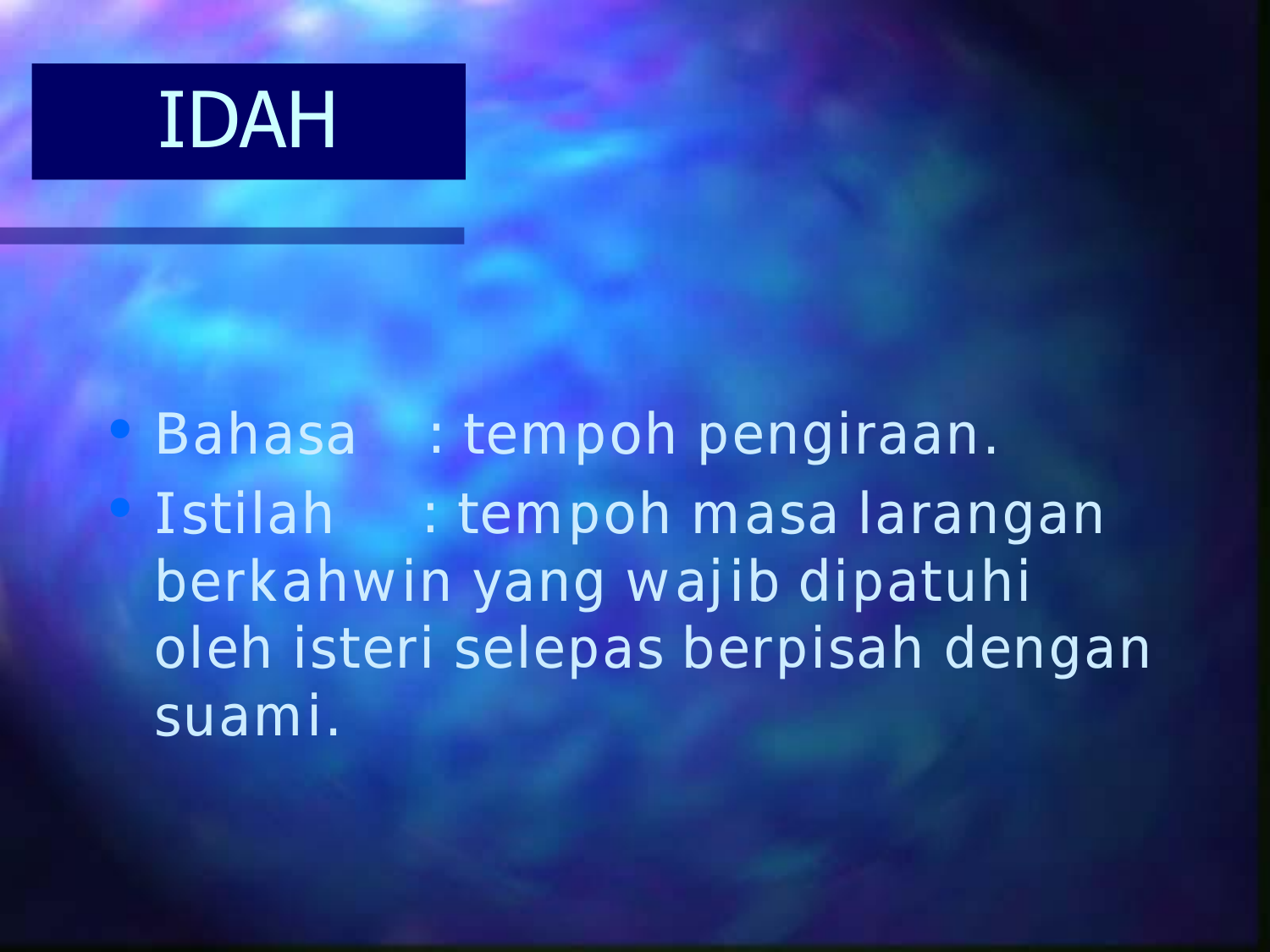

# IDAH
Bahasa    : tempoh pengiraan.
Istilah     : tempoh masa larangan berkahwin yang wajib dipatuhi oleh isteri selepas berpisah dengan suami.